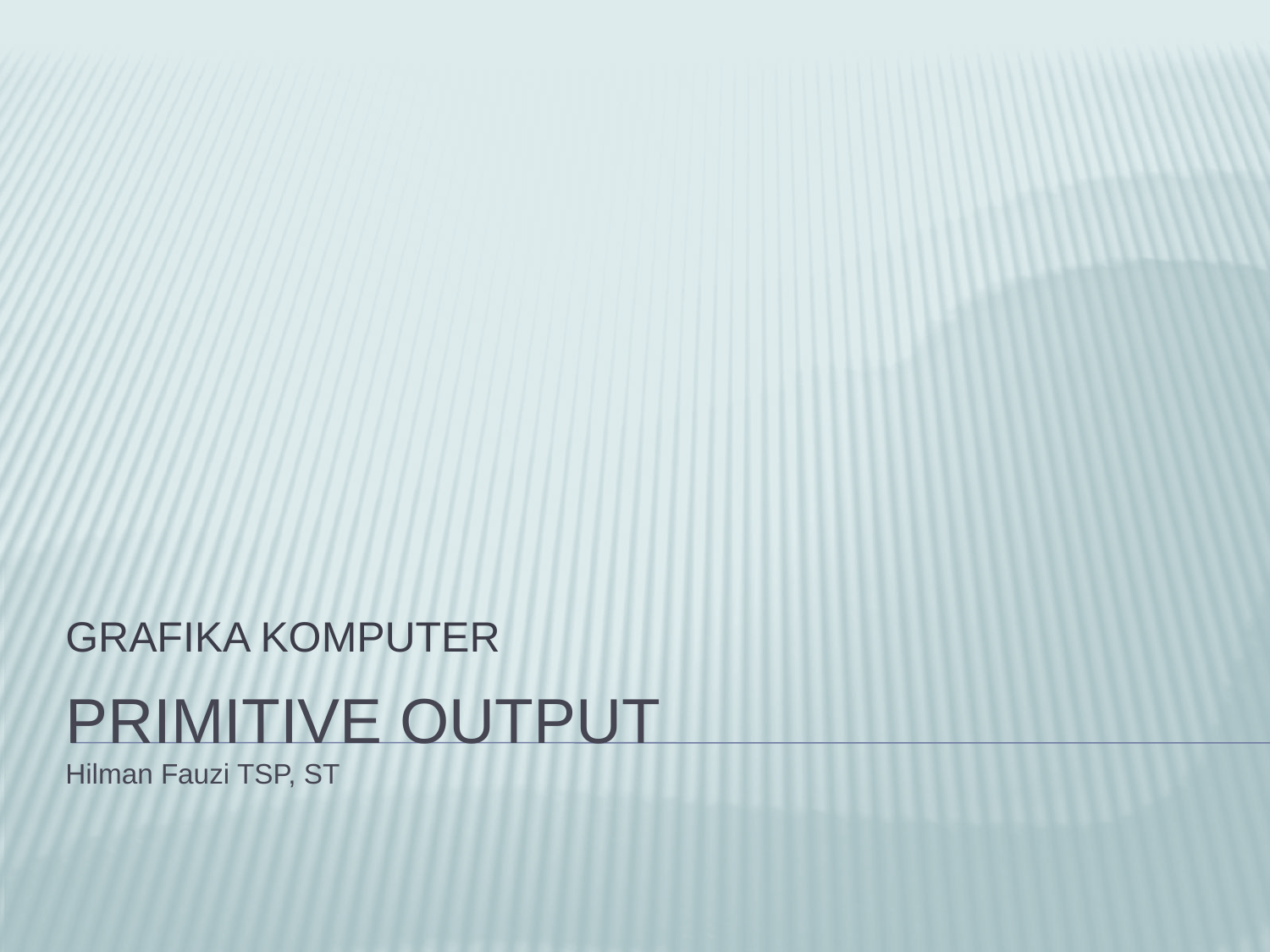

GRAFIKA KOMPUTER
# PRIMITIVE OUTPUT Hilman Fauzi TSP, ST